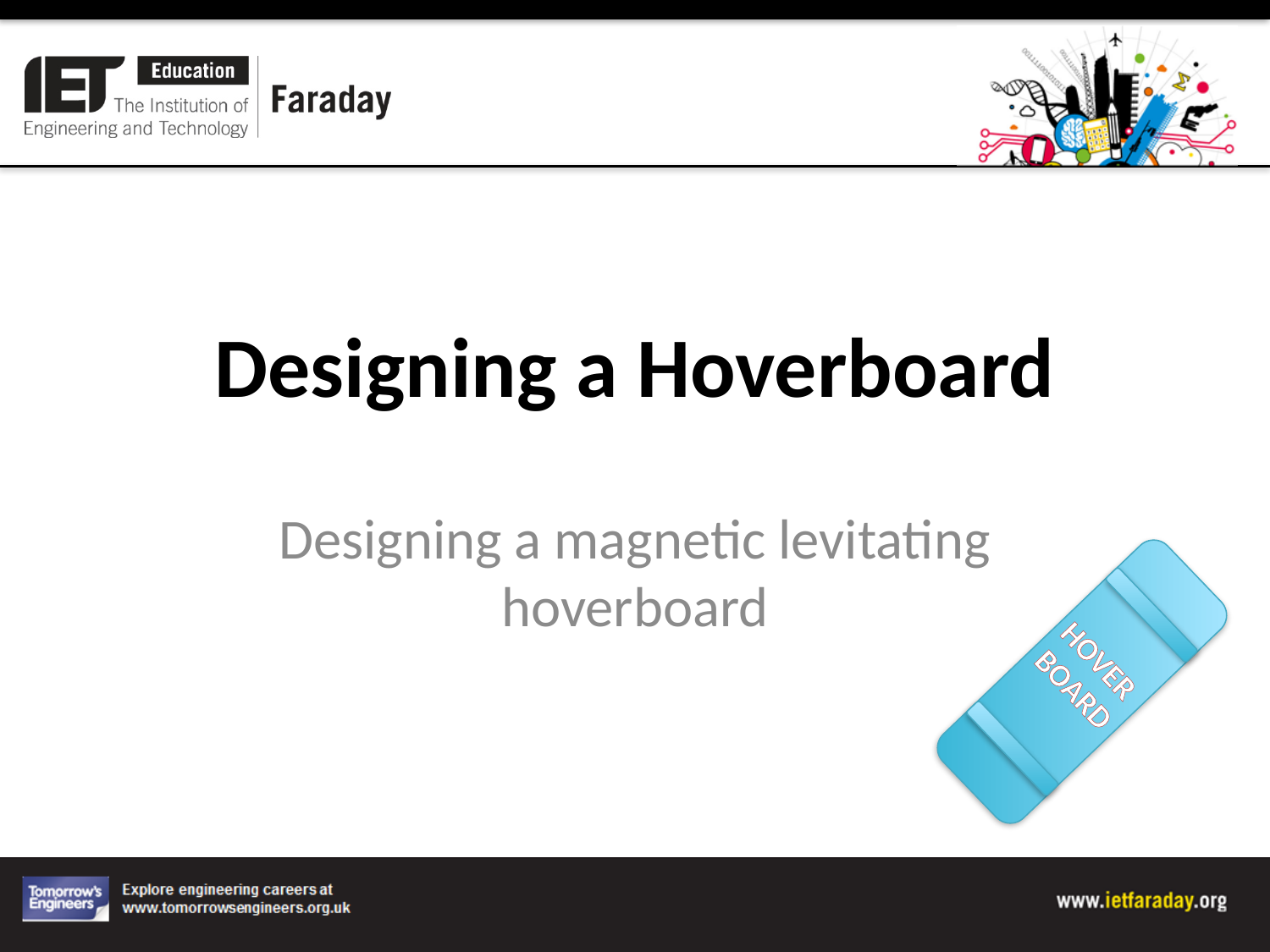

# Designing a Hoverboard
Designing a magnetic levitating hoverboard

HOVER
BOARD